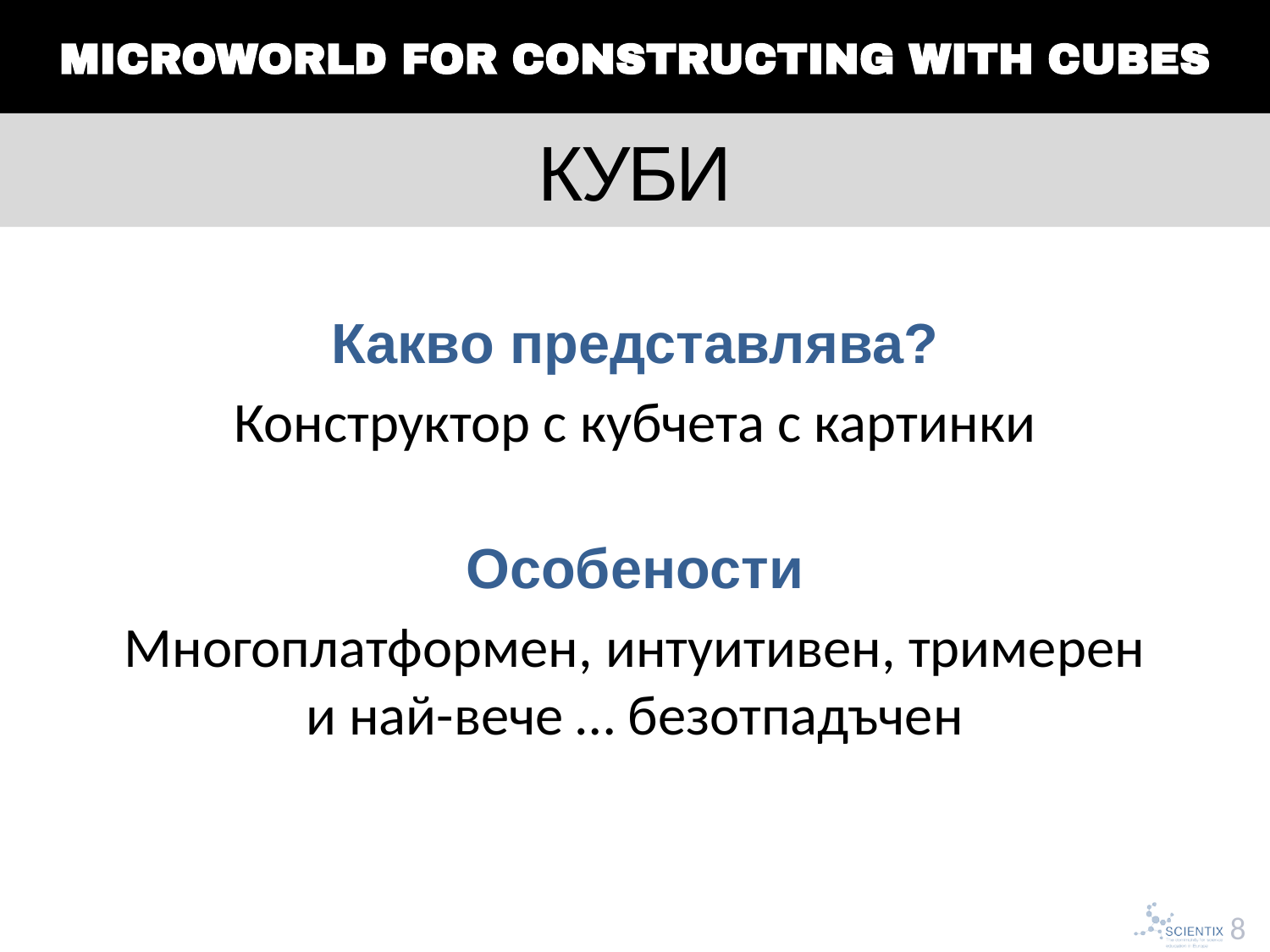

Microworld for constructing with cubes
# Куби
Какво представлява?
Конструктор с кубчета с картинки
Особености
Многоплатформен, интуитивен, тримерен
и най-вече … безотпадъчен
8